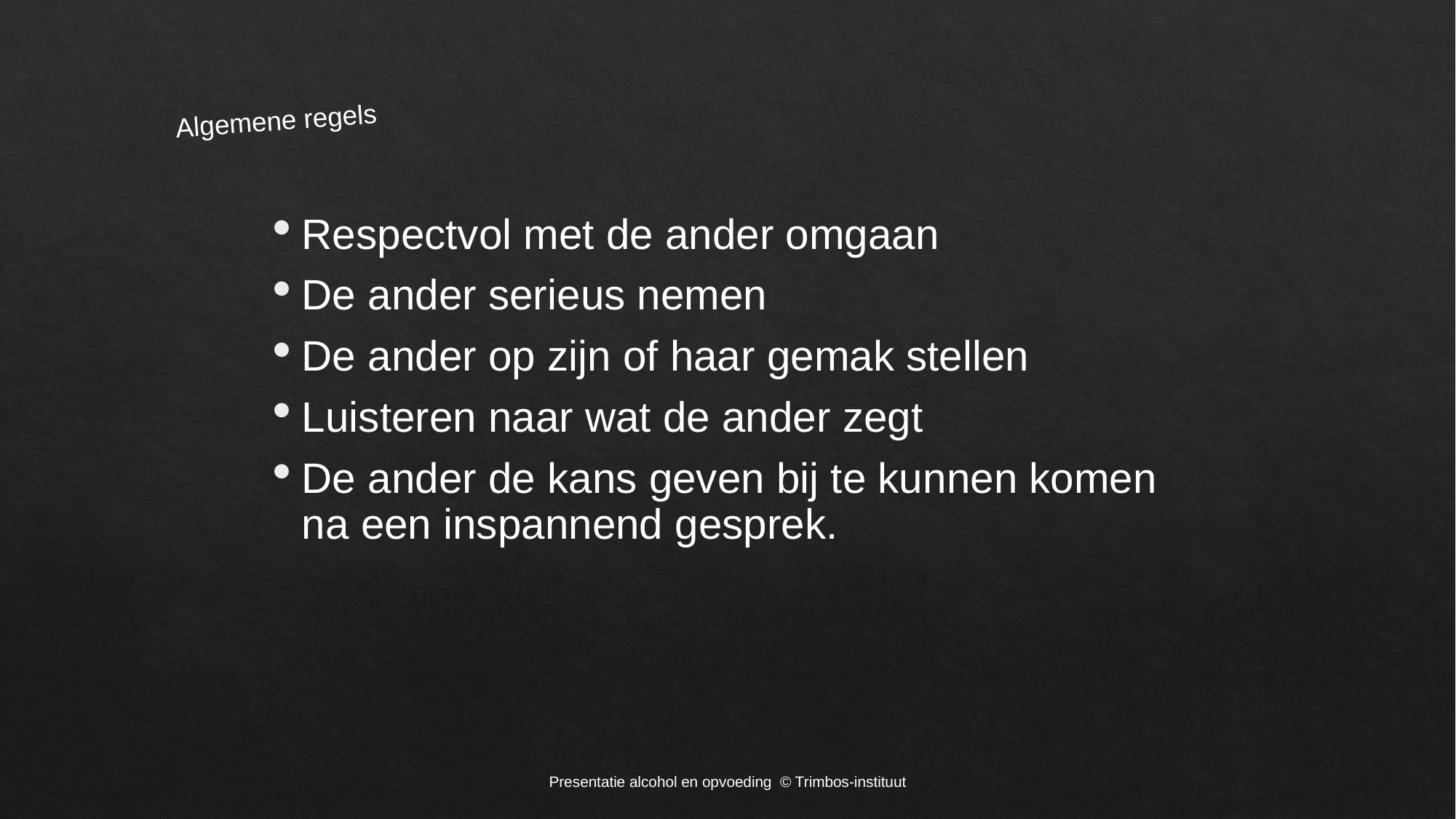

# Algemene regels
Respectvol met de ander omgaan
De ander serieus nemen
De ander op zijn of haar gemak stellen
Luisteren naar wat de ander zegt
De ander de kans geven bij te kunnen komen na een inspannend gesprek.

Presentatie alcohol en opvoeding  © Trimbos-instituut